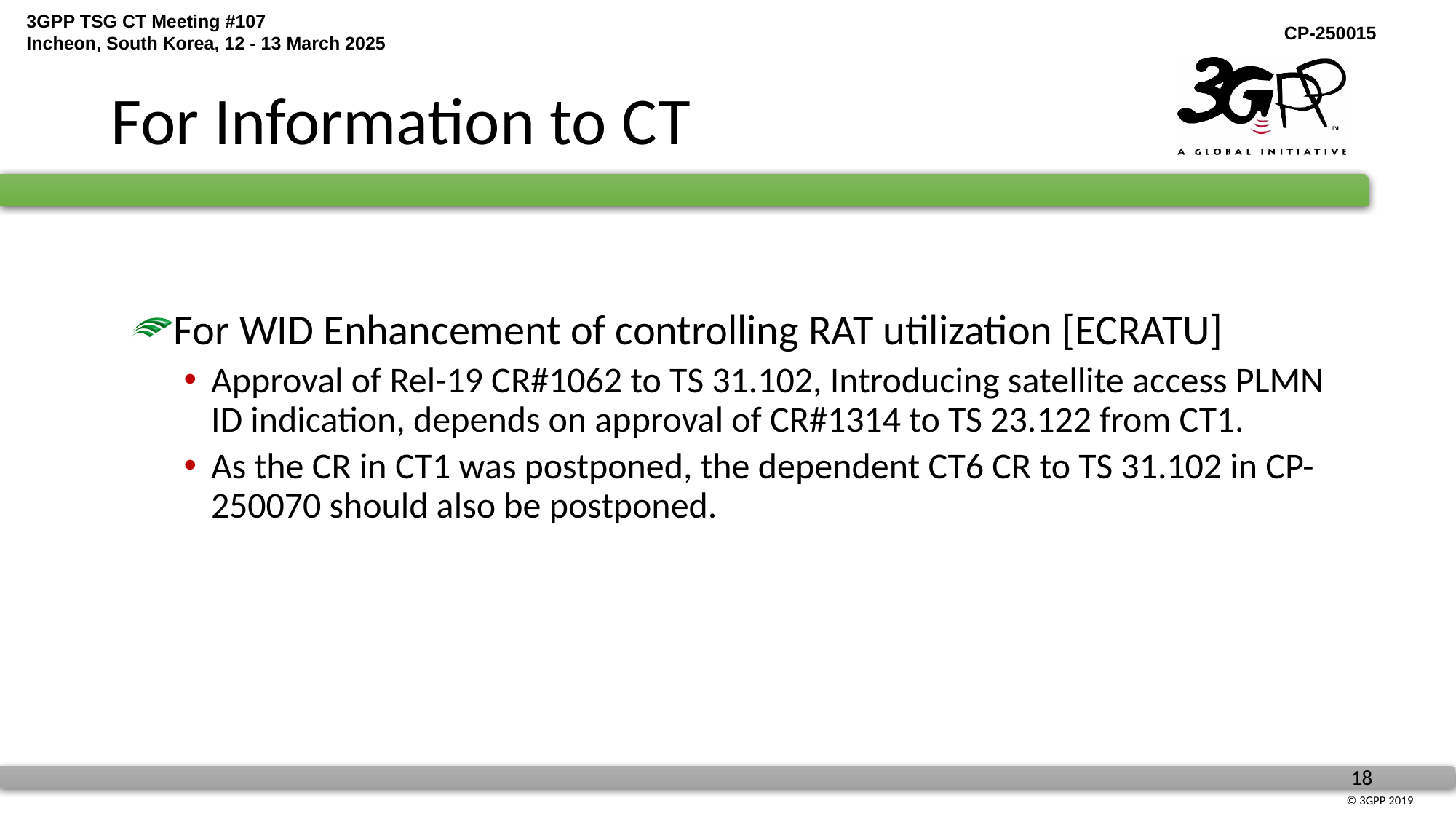

# For Information to CT

For WID Enhancement of controlling RAT utilization [ECRATU]
Approval of Rel-19 CR#1062 to TS 31.102, Introducing satellite access PLMN ID indication, depends on approval of CR#1314 to TS 23.122 from CT1.
As the CR in CT1 was postponed, the dependent CT6 CR to TS 31.102 in CP-250070 should also be postponed.